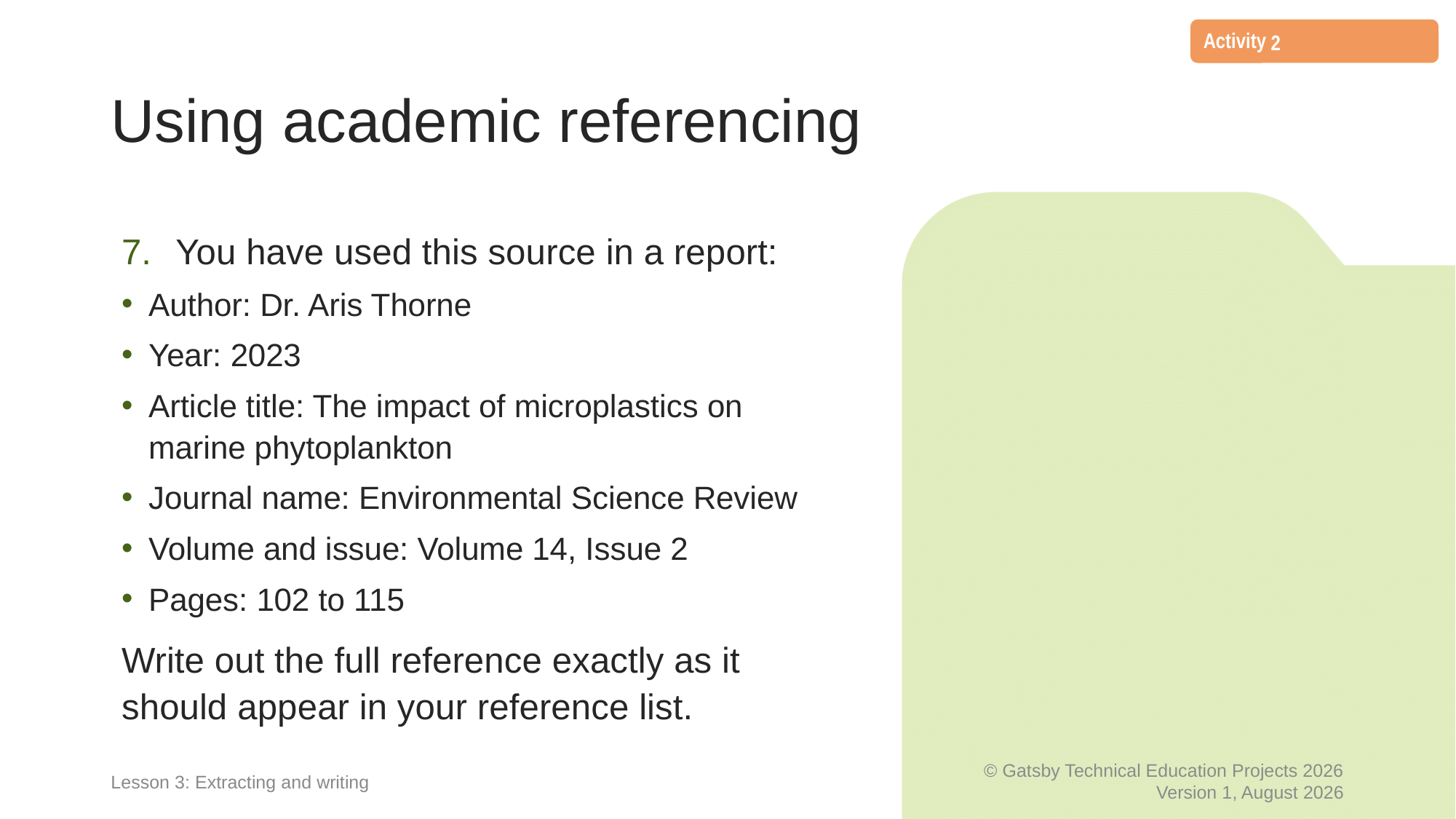

2
# Using academic referencing
You have used this source in a report:
Author: Dr. Aris Thorne
Year: 2023
Article title: The impact of microplastics on marine phytoplankton
Journal name: Environmental Science Review
Volume and issue: Volume 14, Issue 2
Pages: 102 to 115
Write out the full reference exactly as it should appear in your reference list.

Lesson 3: Extracting and writing